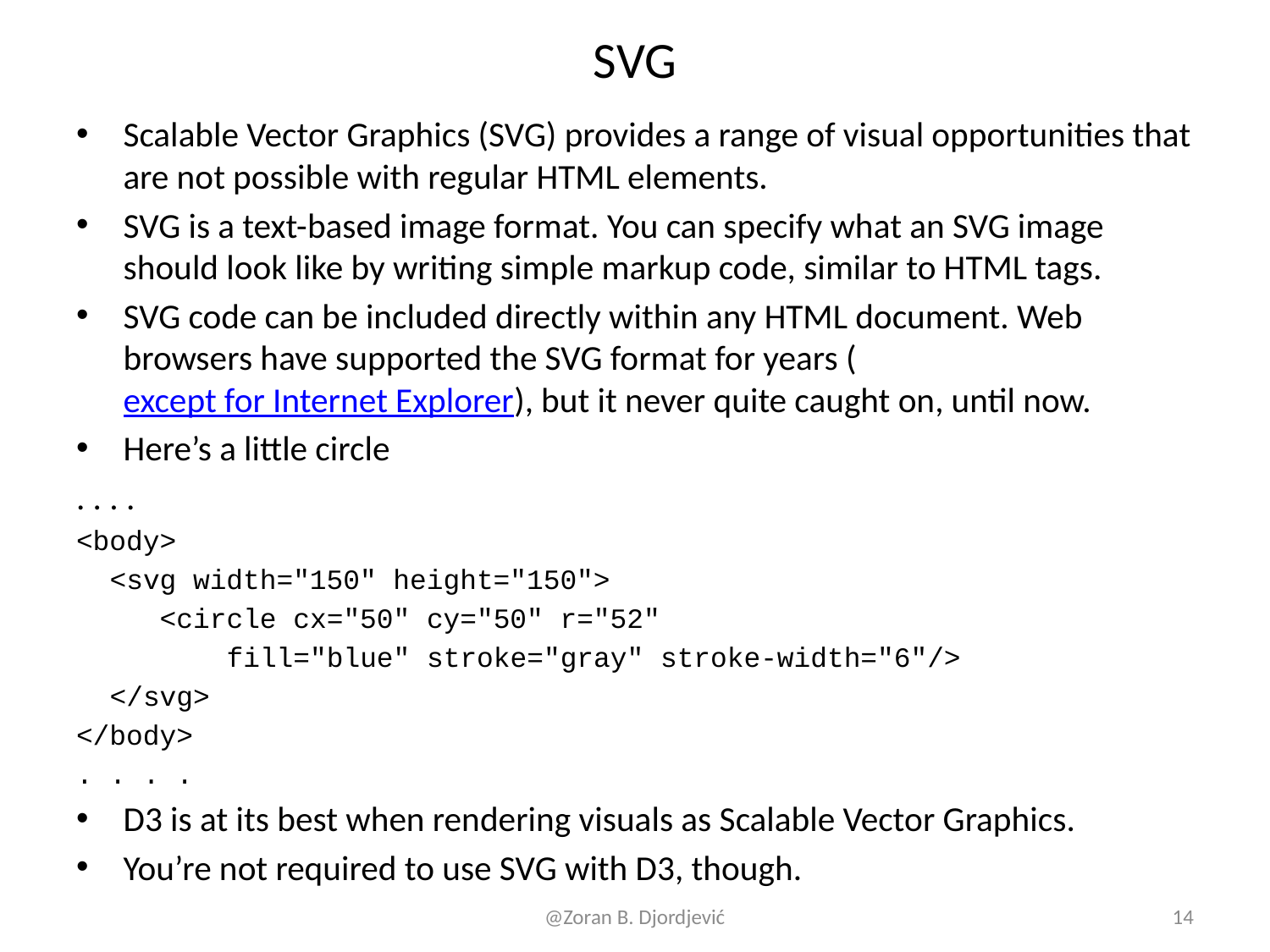

# SVG
Scalable Vector Graphics (SVG) provides a range of visual opportunities that are not possible with regular HTML elements.
SVG is a text-based image format. You can specify what an SVG image should look like by writing simple markup code, similar to HTML tags.
SVG code can be included directly within any HTML document. Web browsers have supported the SVG format for years (except for Internet Explorer), but it never quite caught on, until now.
Here’s a little circle
. . . .
<body>
  <svg width="150" height="150">
     <circle cx="50" cy="50" r="52"
         fill="blue" stroke="gray" stroke-width="6"/>
  </svg>
</body>
. . . .
D3 is at its best when rendering visuals as Scalable Vector Graphics.
You’re not required to use SVG with D3, though.

@Zoran B. Djordjević
14